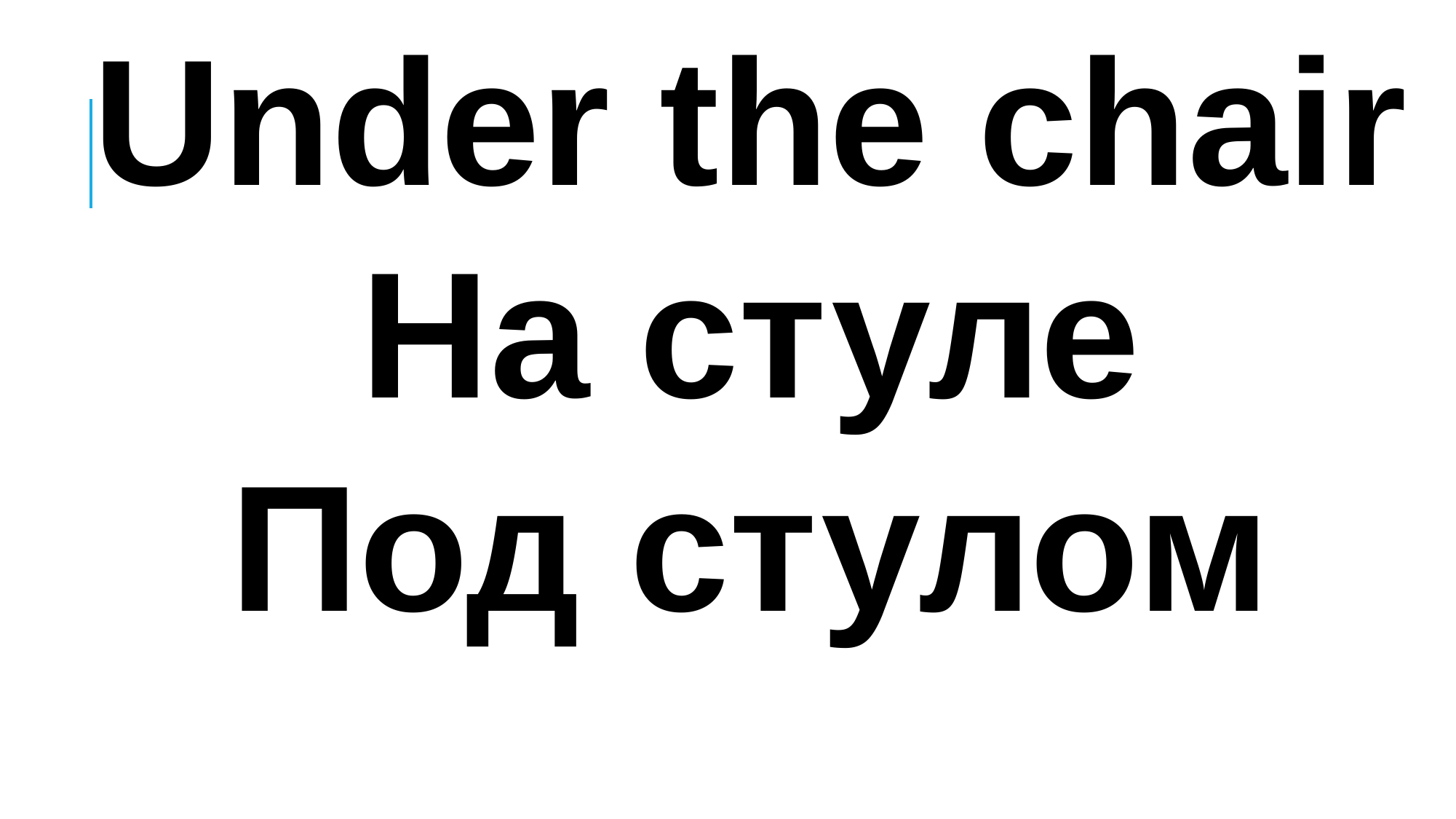

Under the chair
На стуле
Под стулом